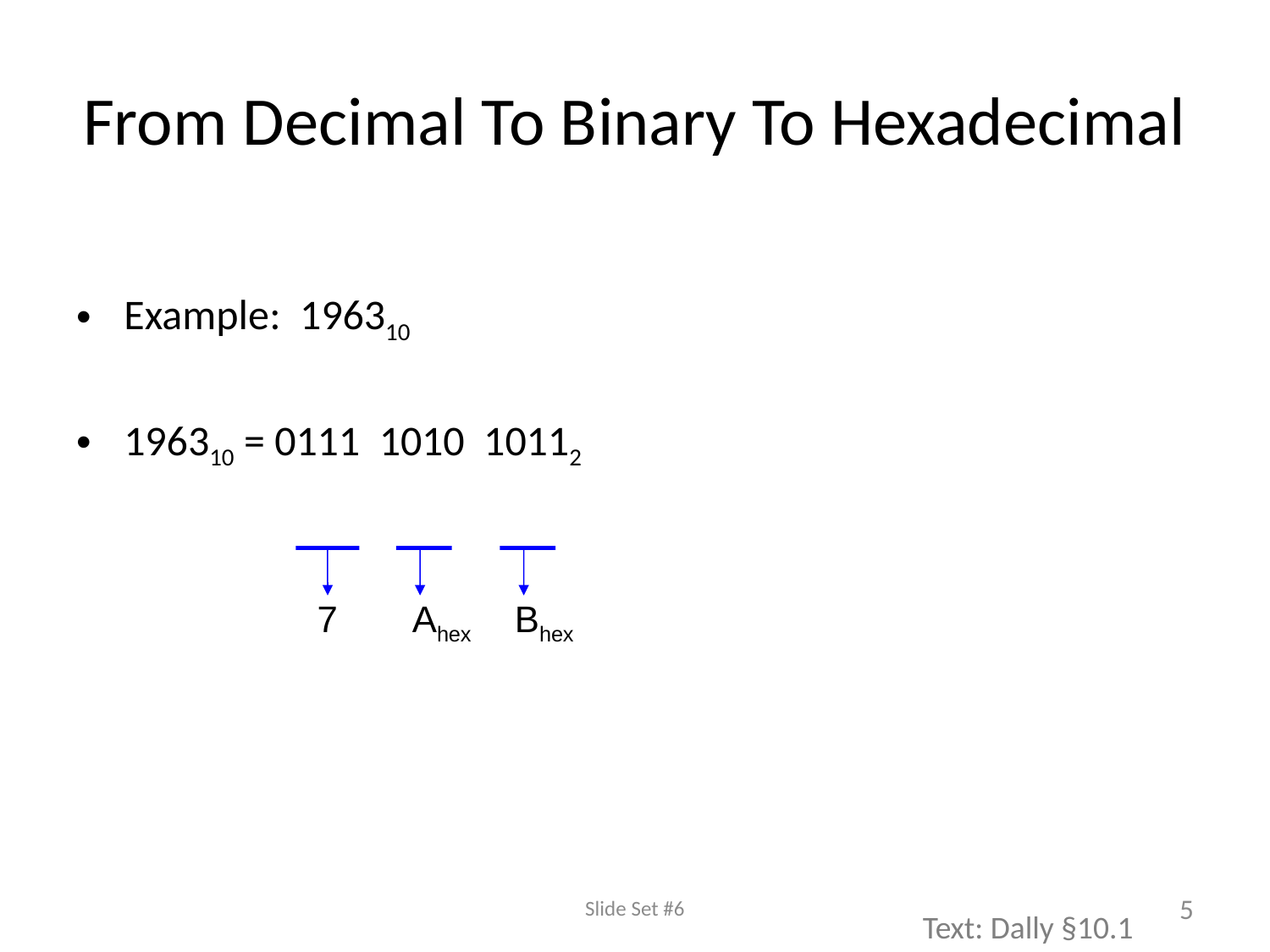

# From Decimal To Binary To Hexadecimal

Example:  196310

196310 = 0111  1010  10112

7

Ahex

Bhex
Slide Set #6
5
Text: Dally §10.1